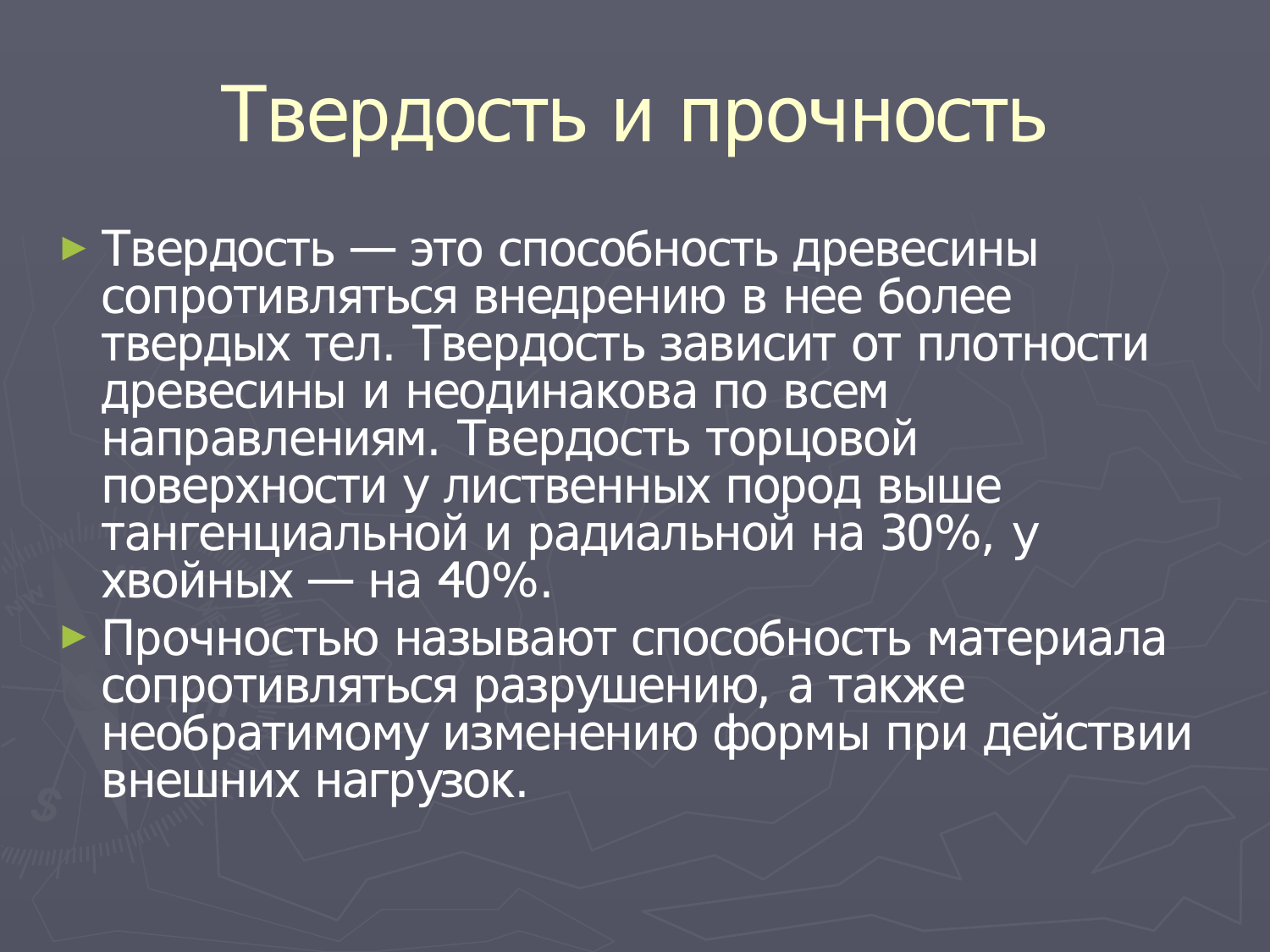

# Твердость и прочность
Твердость — это способность древесины сопротивляться внедрению в нее более твердых тел. Твердость зависит от плотности древесины и неодинакова по всем направлениям. Твердость торцовой поверхности у лиственных пород выше тангенциальной и радиальной на 30%, у хвойных — на 40%.
Прочностью называют способность материала сопротивляться разрушению, а также необратимому изменению формы при действии внешних нагрузок.